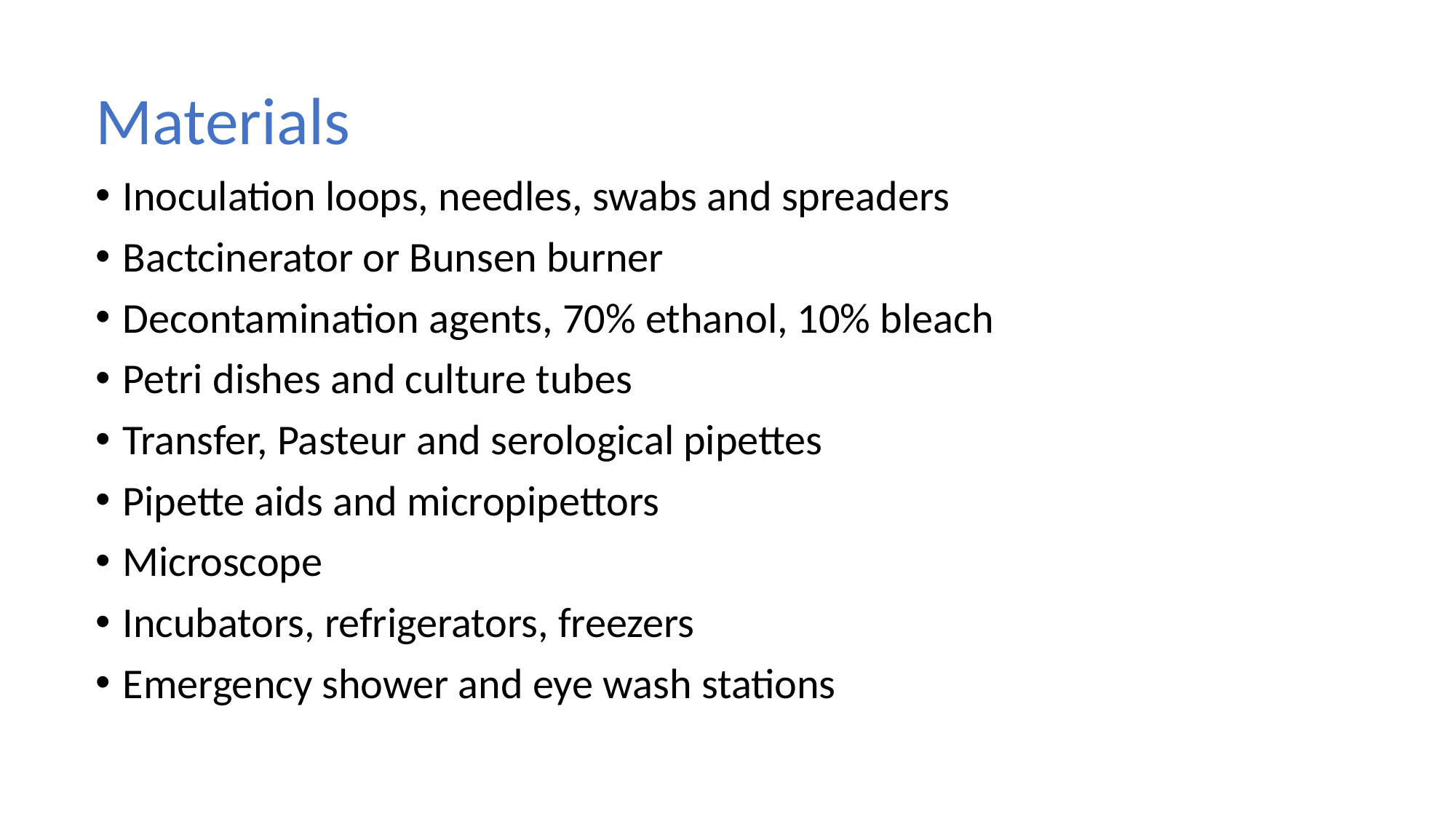

# Materials
Inoculation loops, needles, swabs and spreaders
Bactcinerator or Bunsen burner
Decontamination agents, 70% ethanol, 10% bleach
Petri dishes and culture tubes
Transfer, Pasteur and serological pipettes
Pipette aids and micropipettors
Microscope
Incubators, refrigerators, freezers
Emergency shower and eye wash stations